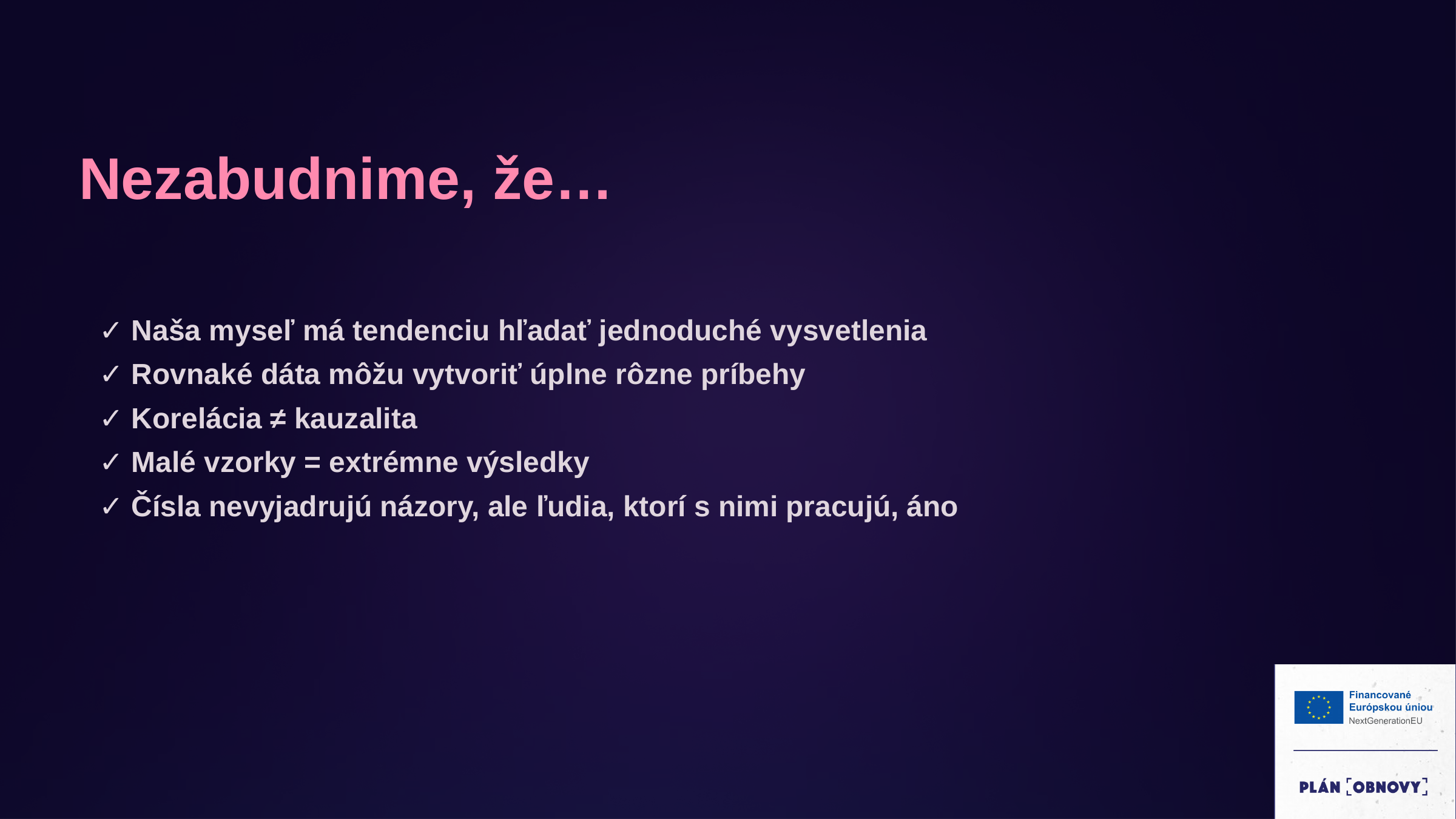

Nezabudnime, že…
✓ Naša myseľ má tendenciu hľadať jednoduché vysvetlenia
✓ Rovnaké dáta môžu vytvoriť úplne rôzne príbehy
✓ Korelácia ≠ kauzalita
✓ Malé vzorky = extrémne výsledky
✓ Čísla nevyjadrujú názory, ale ľudia, ktorí s nimi pracujú, áno